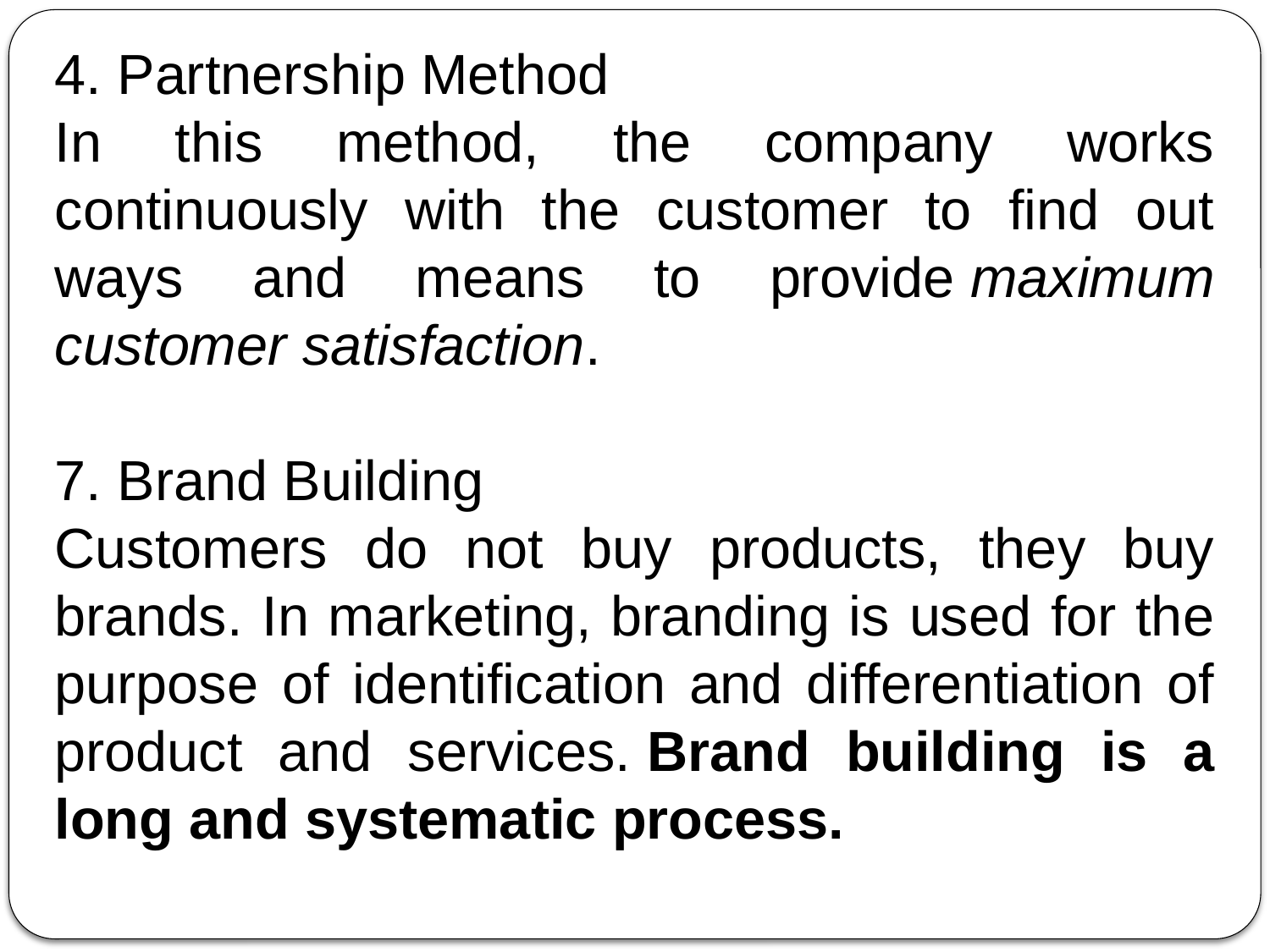

4. Partnership Method
In this method, the company works continuously with the customer to find out ways and means to provide maximum customer satisfaction.

7. Brand Building
Customers do not buy products, they buy brands. In marketing, branding is used for the purpose of identification and differentiation of product and services. Brand building is a long and systematic process.